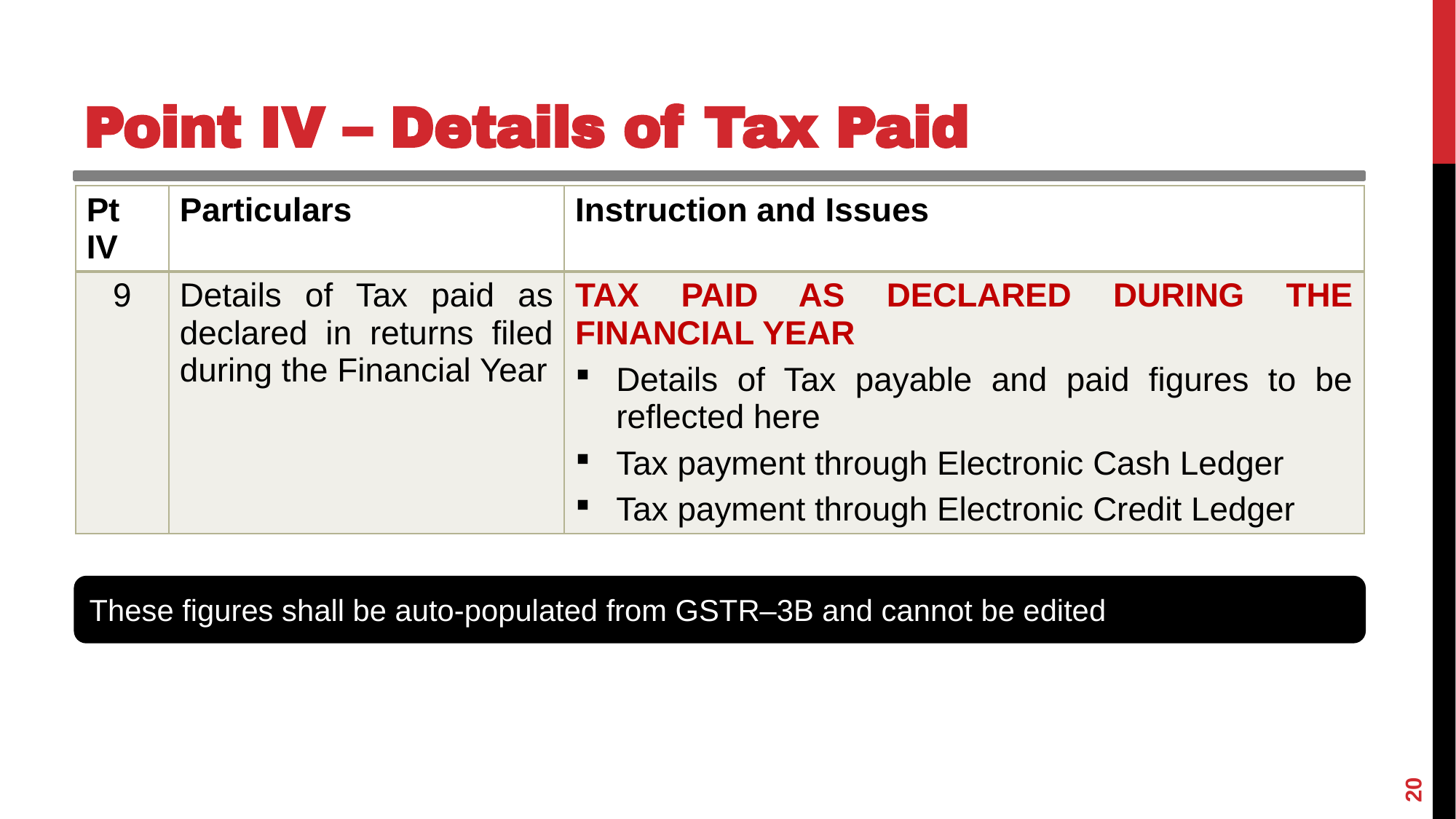

# Point IV – Details of Tax Paid
| Pt IV | Particulars | Instruction and Issues |
| --- | --- | --- |
| 9 | Details of Tax paid as declared in returns filed during the Financial Year | TAX PAID AS DECLARED DURING THE FINANCIAL YEAR Details of Tax payable and paid figures to be reflected here Tax payment through Electronic Cash Ledger Tax payment through Electronic Credit Ledger |
These figures shall be auto-populated from GSTR–3B and cannot be edited
20